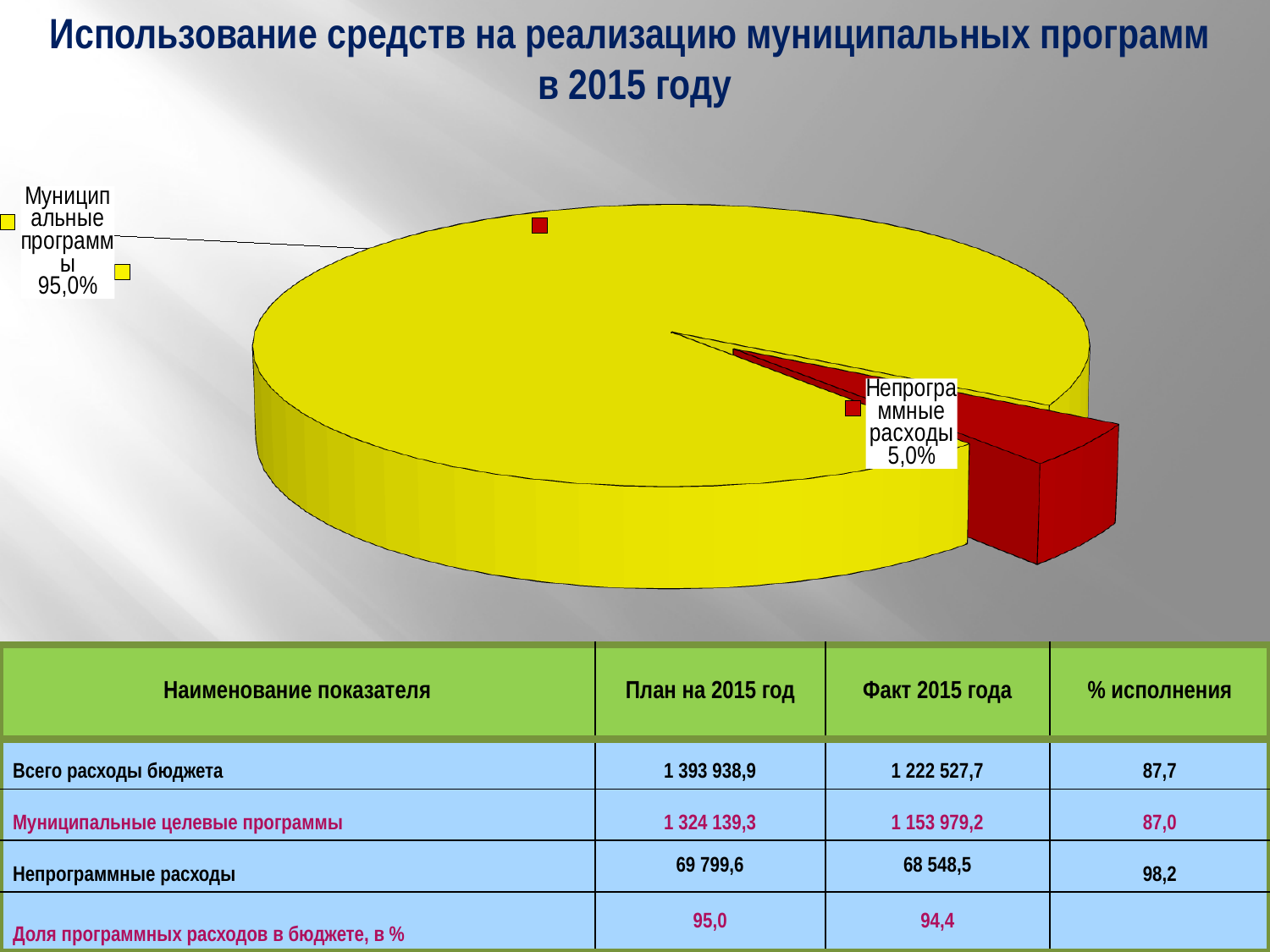

# Использование средств на реализацию муниципальных программ в 2015 году

[unsupported chart]

| Наименование показателя | План на 2015 год | Факт 2015 года | % исполнения |
| --- | --- | --- | --- |
| Всего расходы бюджета | 1 393 938,9 | 1 222 527,7 | 87,7 |
| Муниципальные целевые программы | 1 324 139,3 | 1 153 979,2 | 87,0 |
| Непрограммные расходы | 69 799,6 | 68 548,5 | 98,2 |
| Доля программных расходов в бюджете, в % | 95,0 | 94,4 |  |